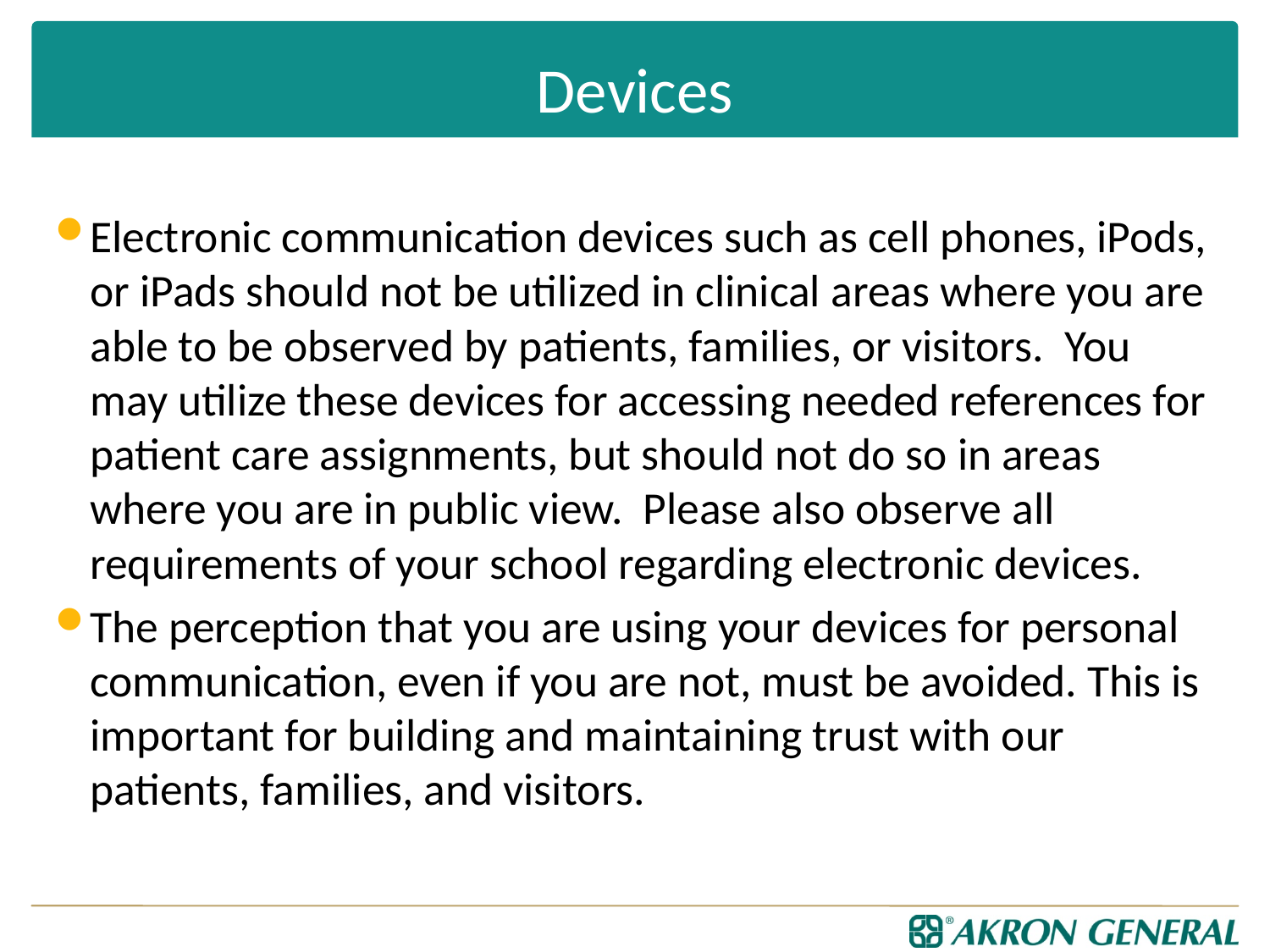

# Devices
Electronic communication devices such as cell phones, iPods, or iPads should not be utilized in clinical areas where you are able to be observed by patients, families, or visitors.  You may utilize these devices for accessing needed references for patient care assignments, but should not do so in areas where you are in public view.  Please also observe all requirements of your school regarding electronic devices.
The perception that you are using your devices for personal communication, even if you are not, must be avoided. This is important for building and maintaining trust with our patients, families, and visitors.